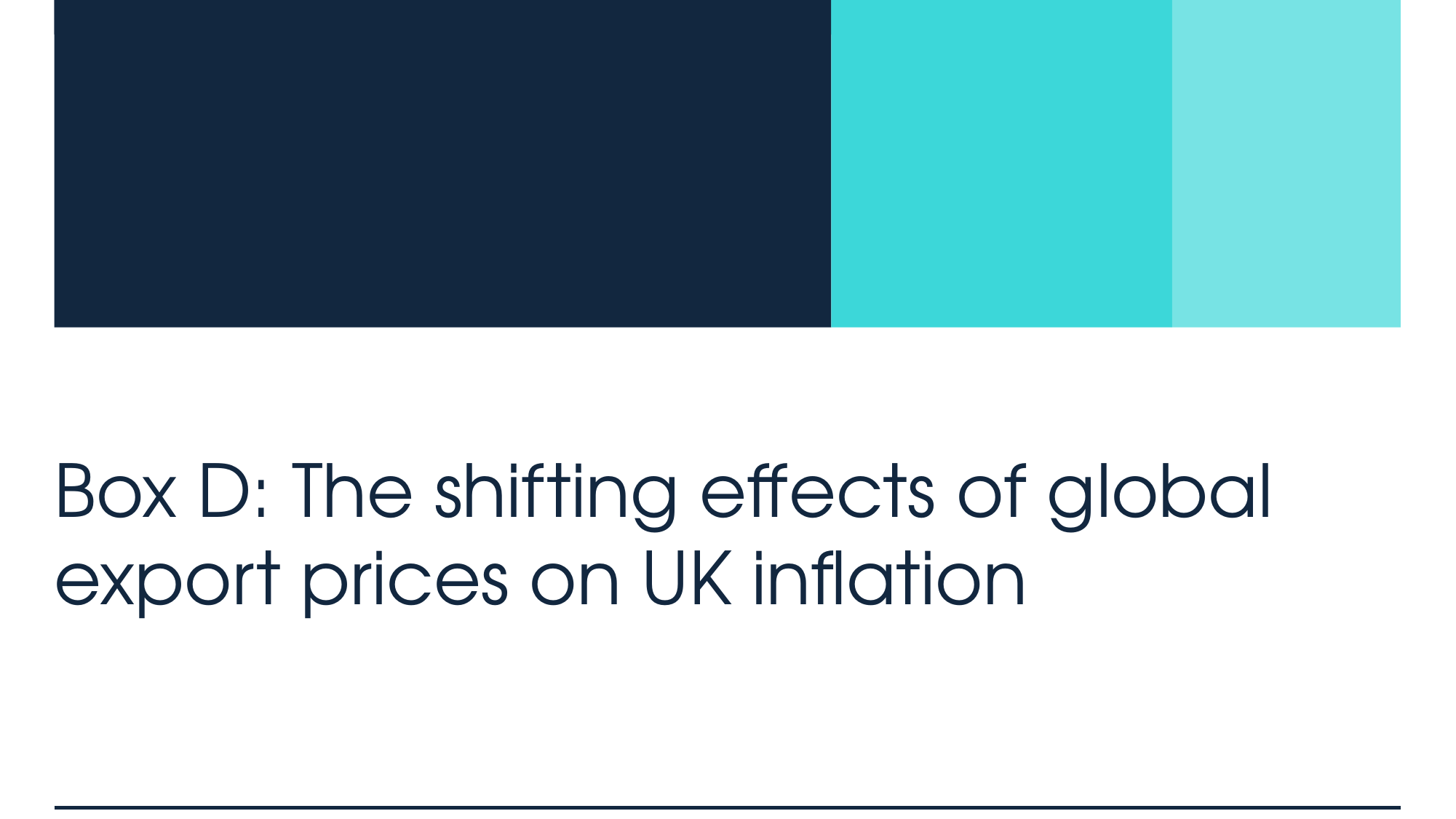

# Box D: The shifting effects of global export prices on UK inflation